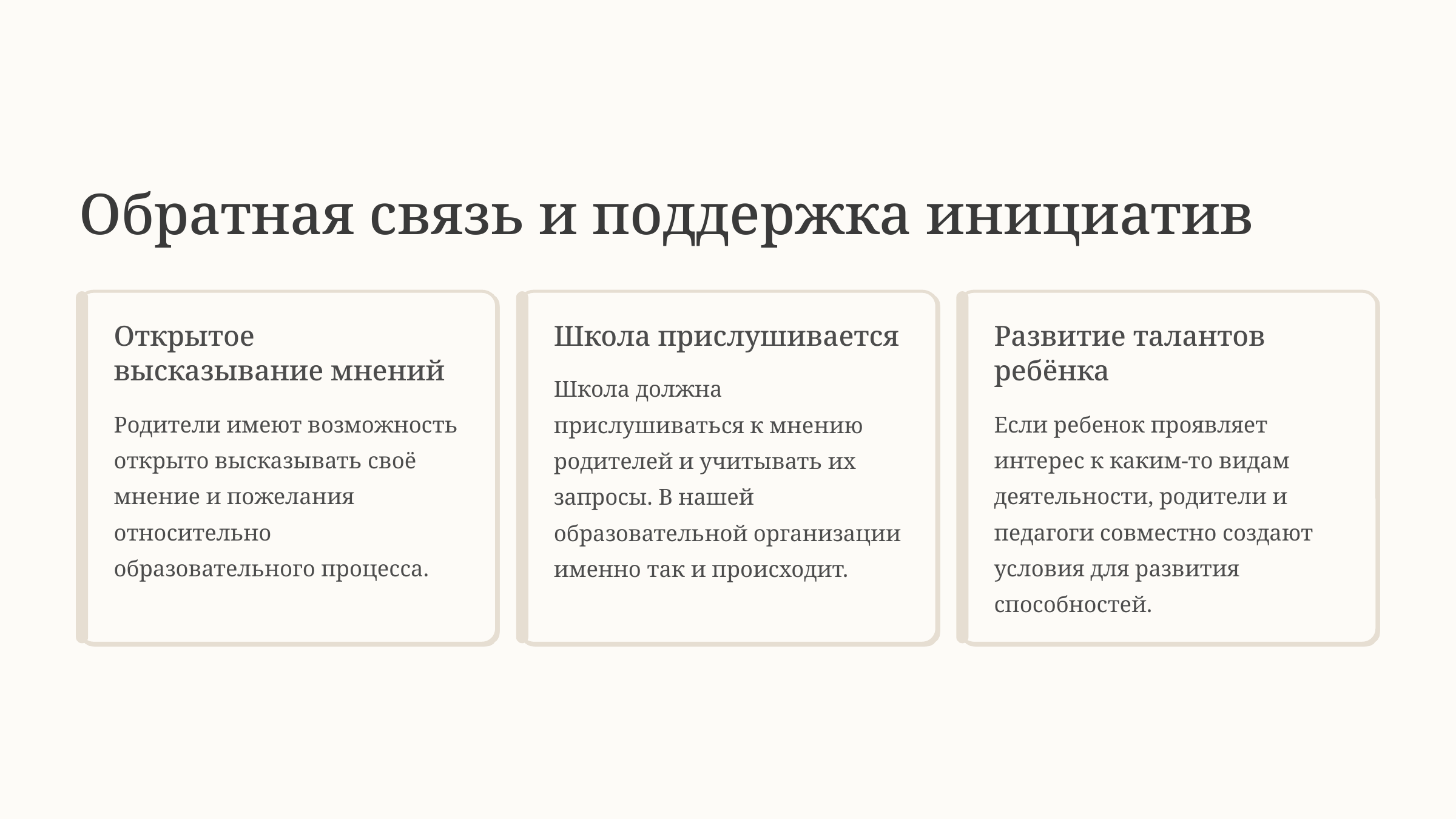

Обратная связь и поддержка инициатив

Открытое высказывание мнений
Школа прислушивается
Развитие талантов ребёнка
Школа должна прислушиваться к мнению родителей и учитывать их запросы. В нашей образовательной организации именно так и происходит.
Родители имеют возможность открыто высказывать своё мнение и пожелания относительно образовательного процесса.
Если ребенок проявляет интерес к каким-то видам деятельности, родители и педагоги совместно создают условия для развития способностей.